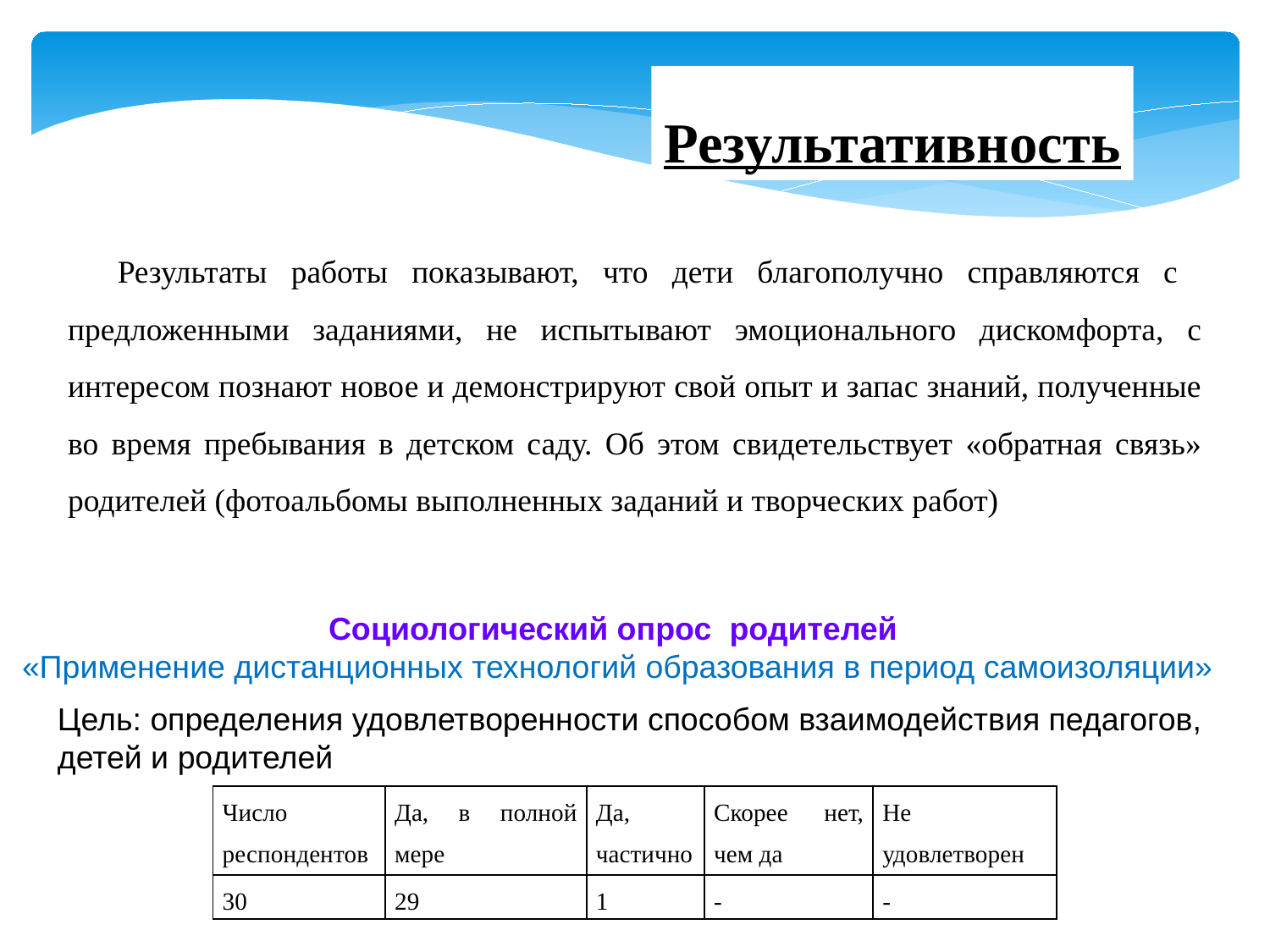

Результативность
Результаты работы показывают, что дети благополучно справляются с  предложенными заданиями, не испытывают эмоционального дискомфорта, с интересом познают новое и демонстрируют свой опыт и запас знаний, полученные во время пребывания в детском саду. Об этом свидетельствует «обратная связь» родителей (фотоальбомы выполненных заданий и творческих работ)
Социологический опрос  родителей
«Применение дистанционных технологий образования в период самоизоляции»
Цель: определения удовлетворенности способом взаимодействия педагогов, детей и родителей
| Число респондентов | Да, в полной мере | Да, частично | Скорее нет, чем да | Не удовлетворен |
| --- | --- | --- | --- | --- |
| 30 | 29 | 1 | - | - |